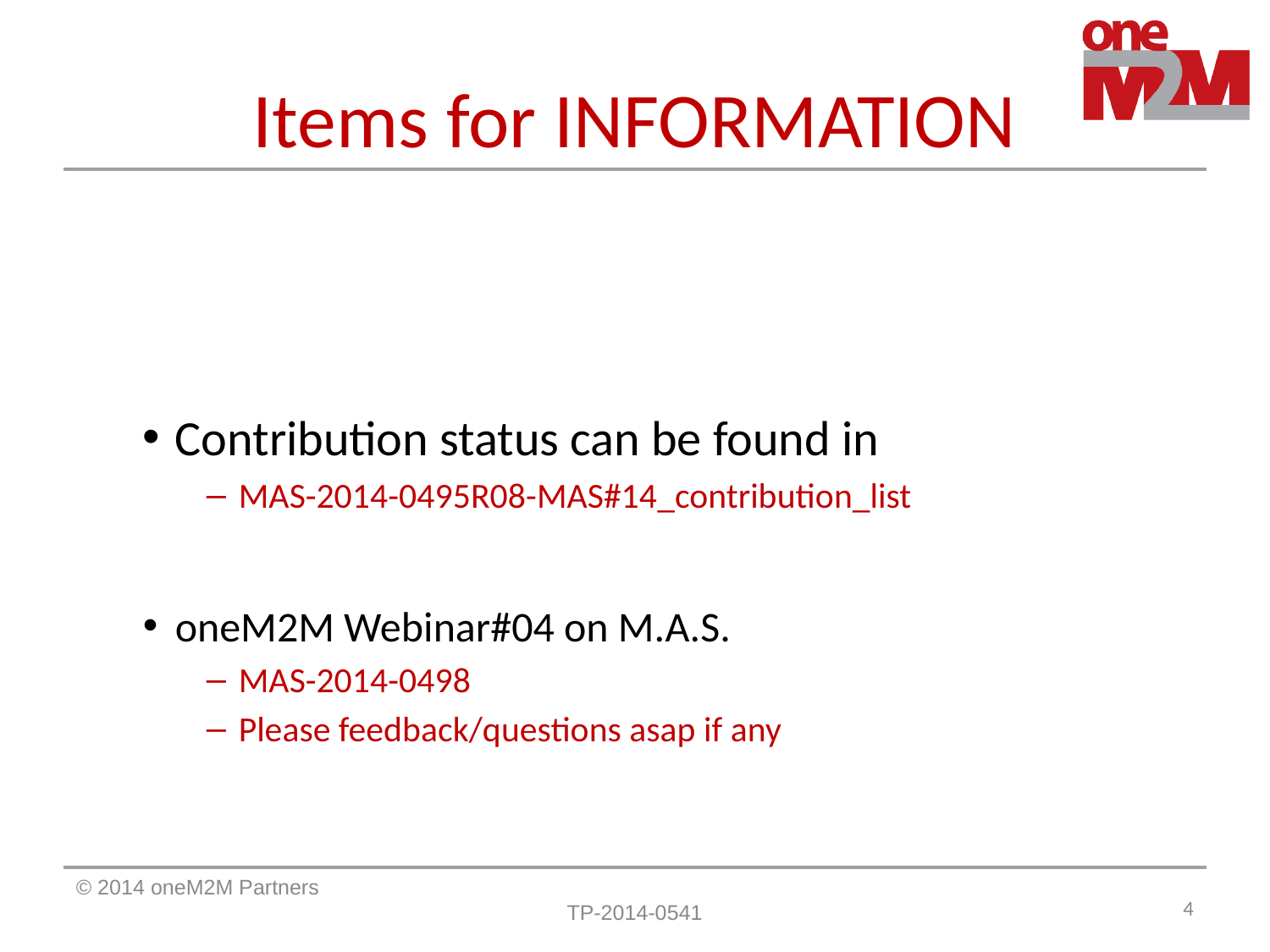

# Items for INFORMATION

Contribution status can be found in
MAS-2014-0495R08-MAS#14_contribution_list

oneM2M Webinar#04 on M.A.S.
MAS-2014-0498
Please feedback/questions asap if any

4